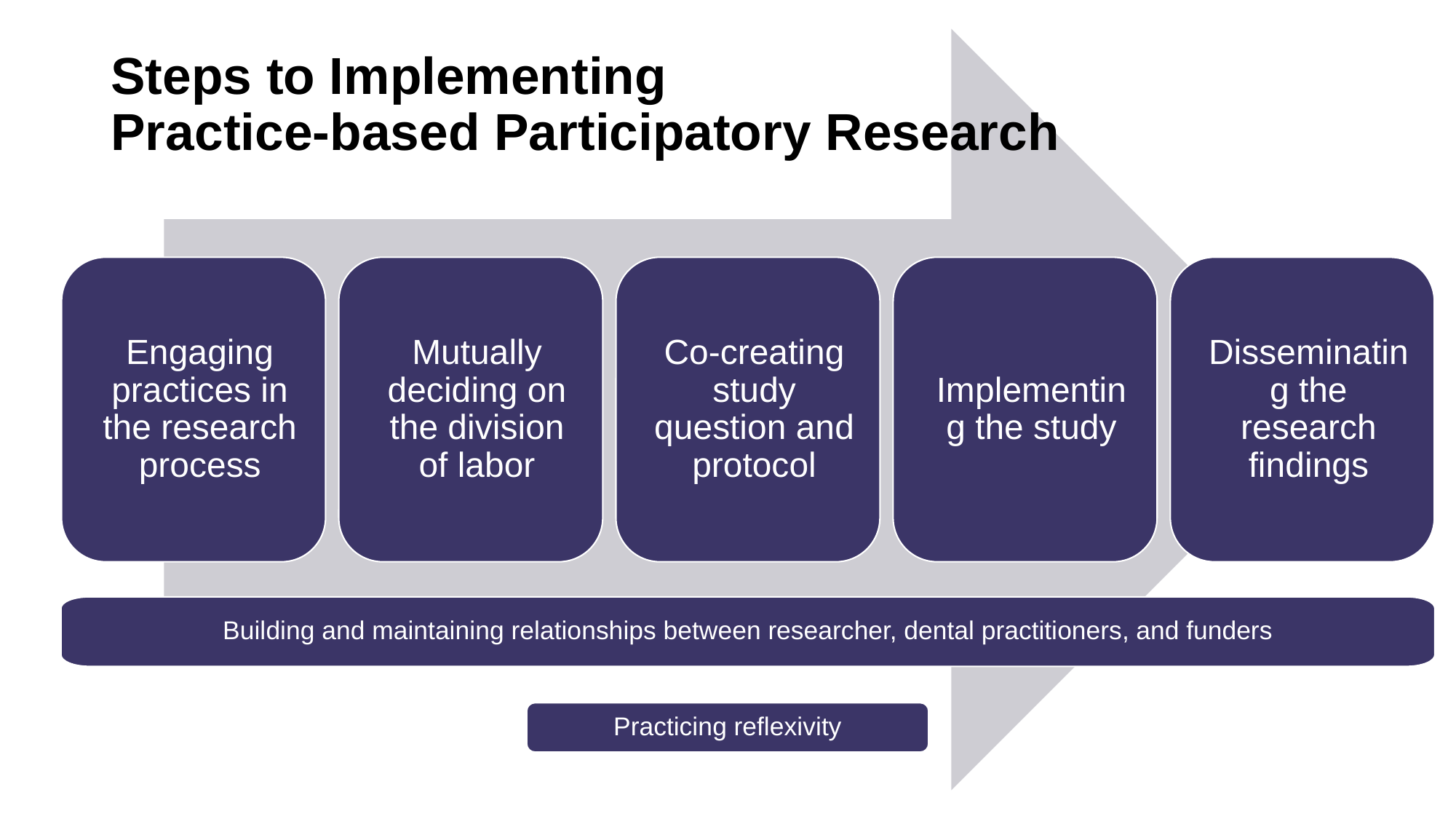

Engaging practices in the research process
Mutually deciding on the division of labor
Co-creating study question and protocol
Implementing the study
Disseminating the research findings
# Steps to Implementing Practice-based Participatory Research
Building and maintaining relationships between researcher, dental practitioners, and funders
Practicing reflexivity